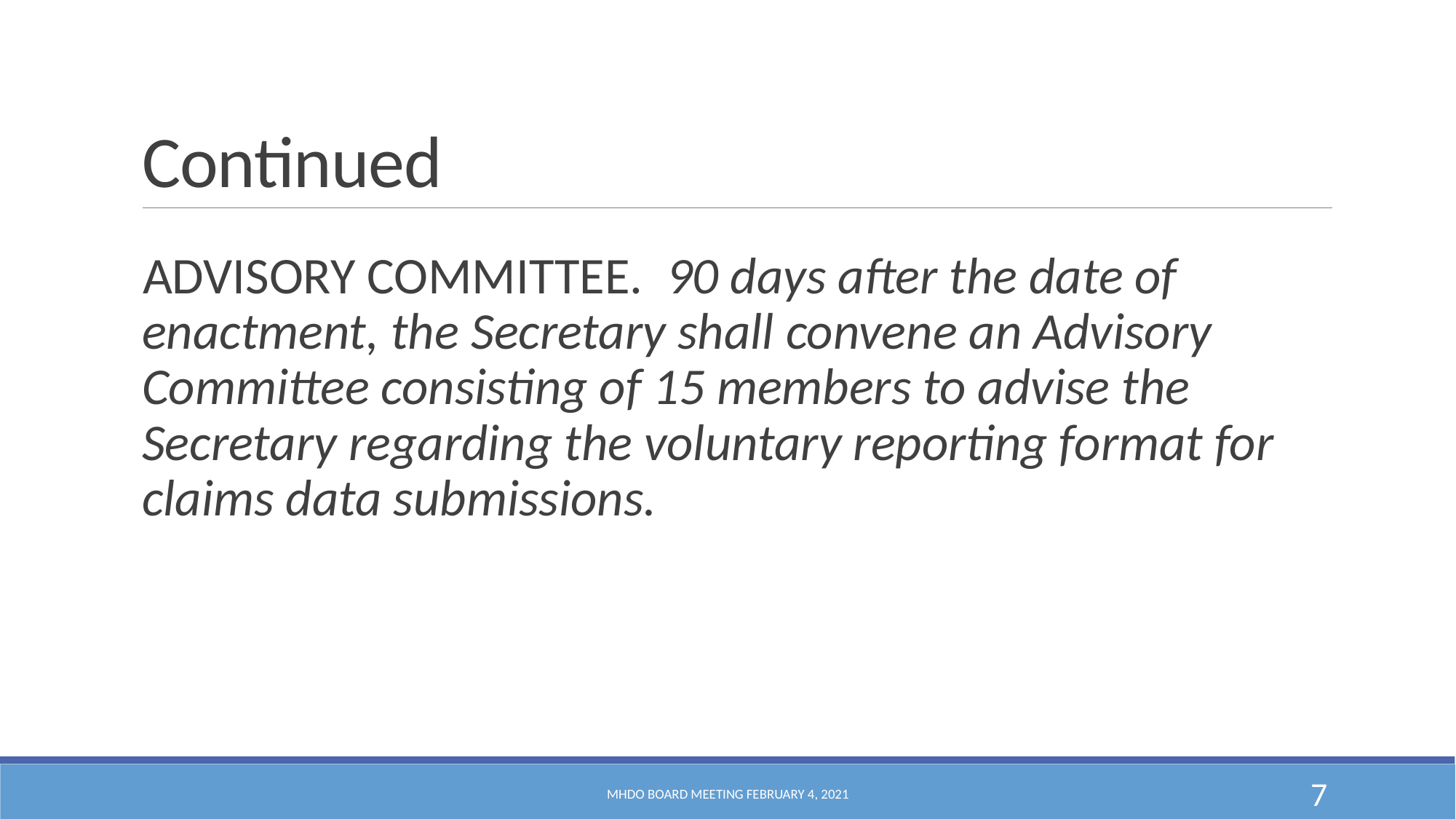

# Continued
ADVISORY COMMITTEE.  90 days after the date of enactment, the Secretary shall convene an Advisory Committee consisting of 15 members to advise the Secretary regarding the voluntary reporting format for claims data submissions.
MHDO Board Meeting February 4, 2021
7